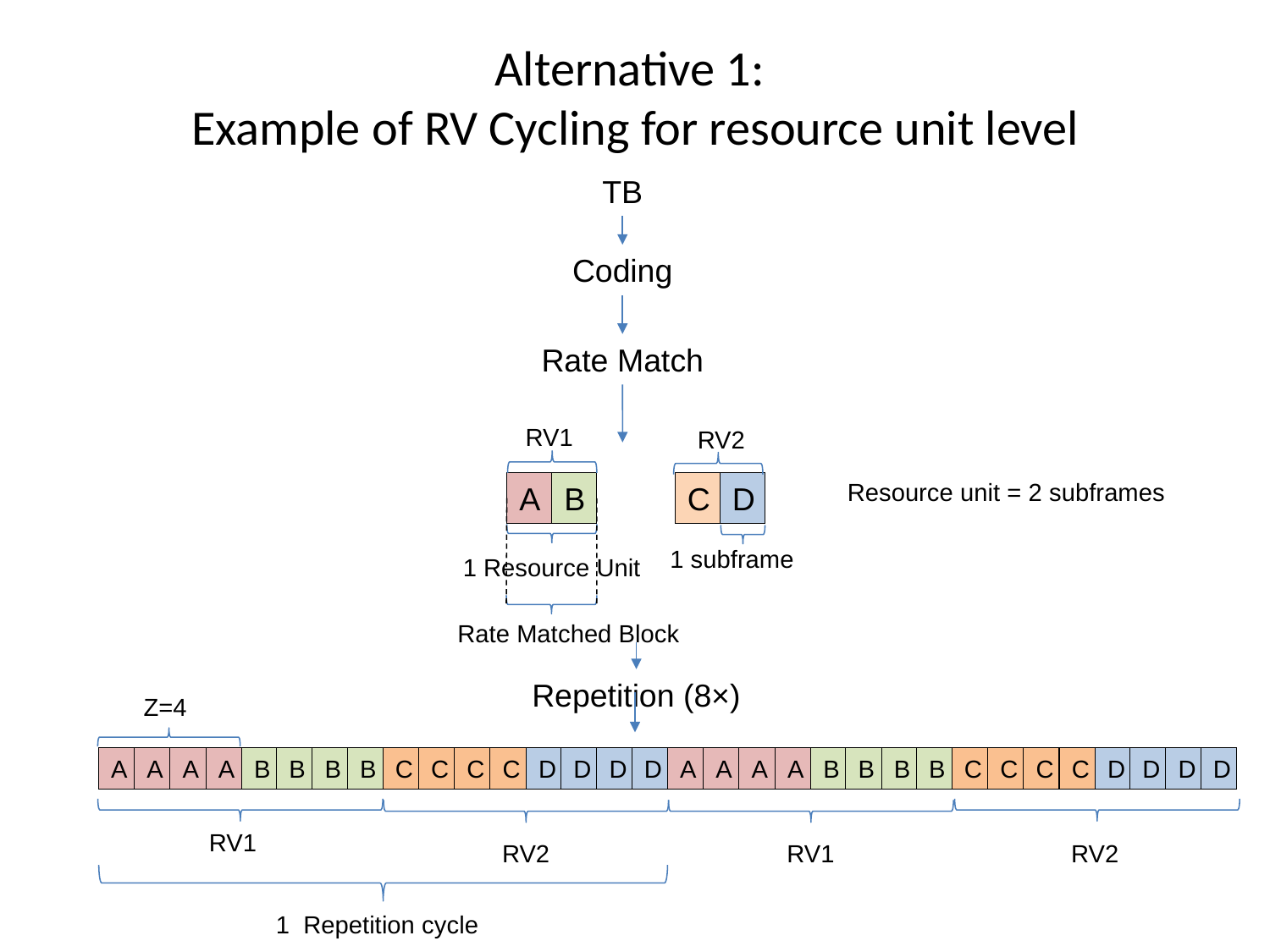

# Alternative 1: Example of RV Cycling for resource unit level
TB
Coding
Rate Match
RV1

RV2

Resource unit = 2 subframes
A
C
B
D

1 subframe
1 Resource Unit

Rate Matched Block

Repetition (8×)
Z=4
A
A
A
A
B
B
B
B
C
C
C
C
D
D
D
D
A
A
A
A
B
B
B
B
C
C
C
C
D
D
D
D
RV1
RV2
RV1
RV2
1  Repetition cycle